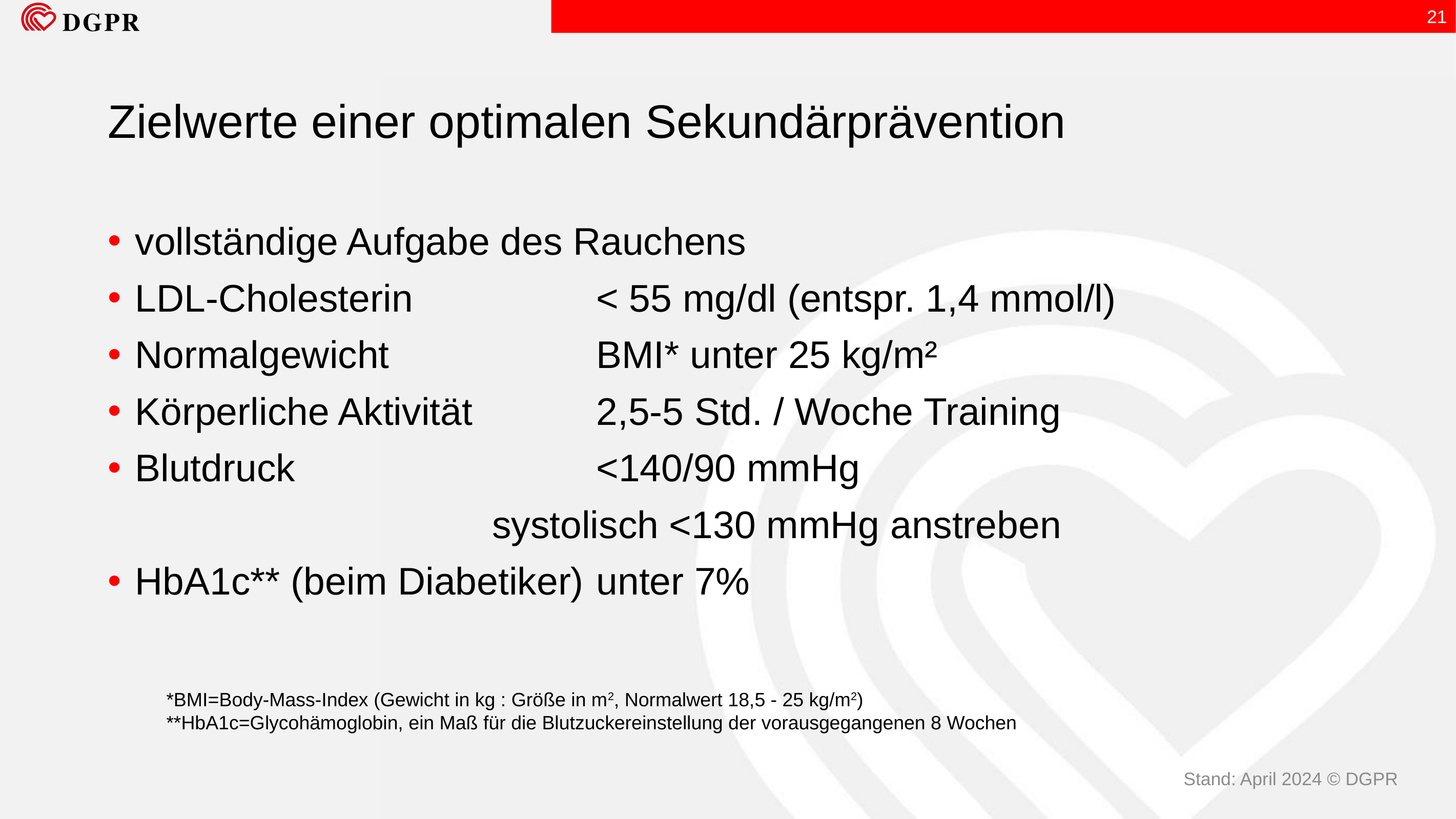

21
# Zielwerte einer optimalen Sekundärprävention
vollständige Aufgabe des Rauchens
LDL-Cholesterin 			< 55 mg/dl (entspr. 1,4 mmol/l)
Normalgewicht 			BMI* unter 25 kg/m²
Körperliche Aktivität 		2,5-5 Std. / Woche Training
Blutdruck 				<140/90 mmHg
					systolisch <130 mmHg anstreben
HbA1c** (beim Diabetiker) 	unter 7%

*BMI=Body-Mass-Index (Gewicht in kg : Größe in m2, Normalwert 18,5 - 25 kg/m2)
**HbA1c=Glycohämoglobin, ein Maß für die Blutzuckereinstellung der vorausgegangenen 8 Wochen
Stand: April 2024 © DGPR